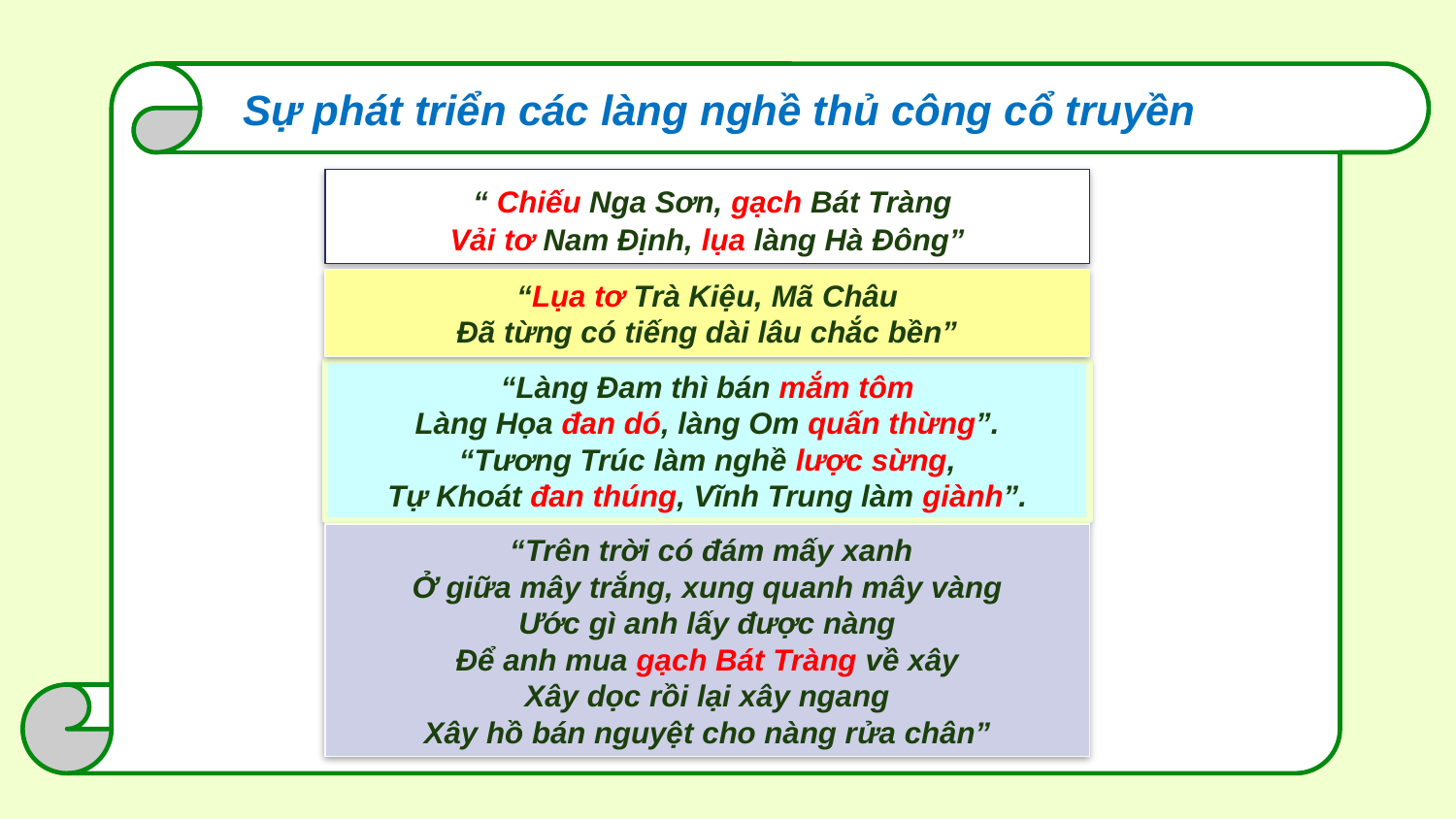

Sự phát triển các làng nghề thủ công cổ truyền
 “ Chiếu Nga Sơn, gạch Bát Tràng
Vải tơ Nam Định, lụa làng Hà Đông”
“Lụa tơ Trà Kiệu, Mã Châu
Đã từng có tiếng dài lâu chắc bền”
“Làng Đam thì bán mắm tôm
Làng Họa đan dó, làng Om quấn thừng”.
“Tương Trúc làm nghề lược sừng,
Tự Khoát đan thúng, Vĩnh Trung làm giành”.
 “Trên trời có đám mấy xanh
Ở giữa mây trắng, xung quanh mây vàng
Ước gì anh lấy được nàng
Để anh mua gạch Bát Tràng về xây
Xây dọc rồi lại xây ngang
Xây hồ bán nguyệt cho nàng rửa chân”